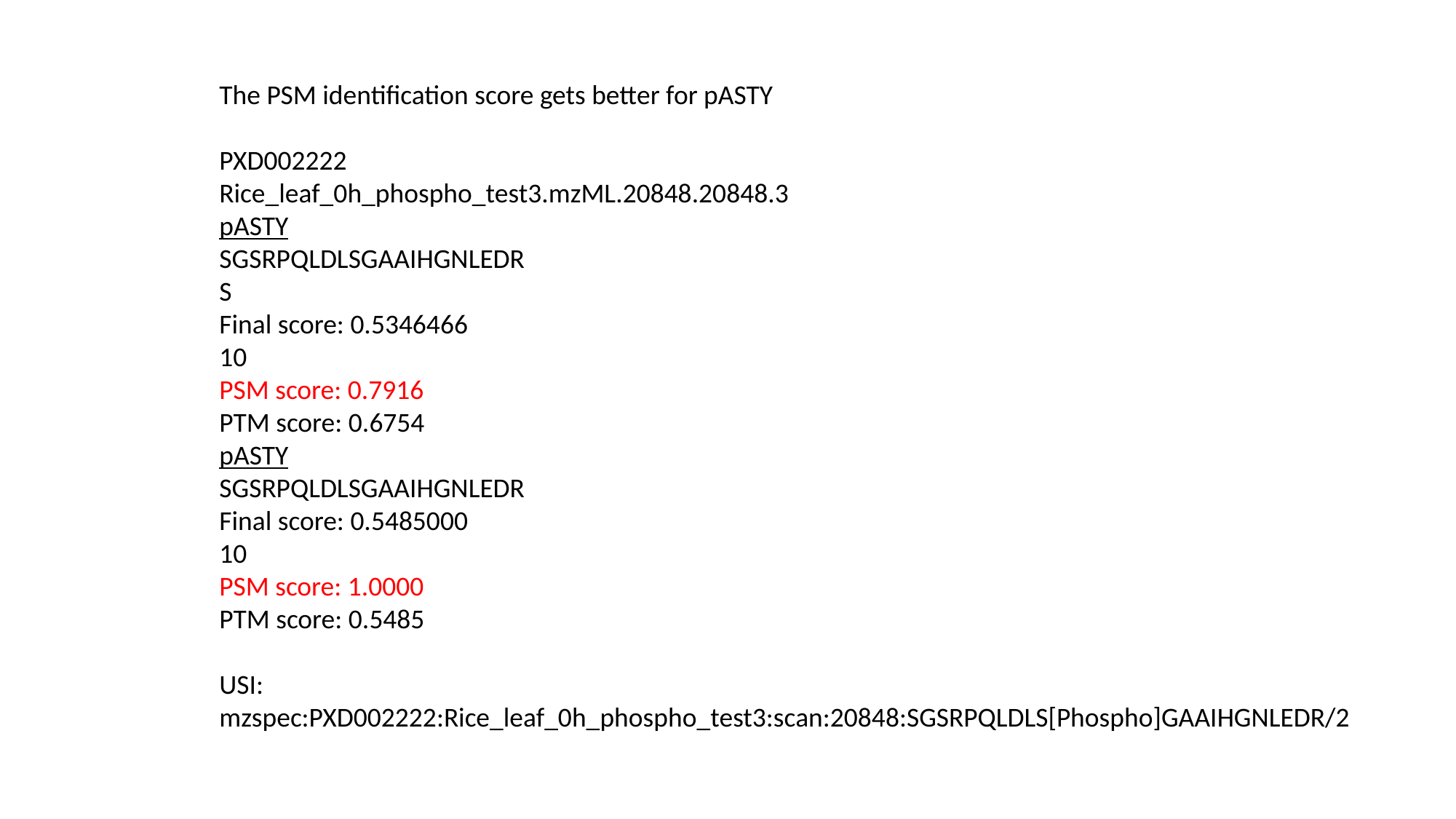

The PSM identification score gets better for pASTY

PXD002222
Rice_leaf_0h_phospho_test3.mzML.20848.20848.3
pASTY
SGSRPQLDLSGAAIHGNLEDR
S
Final score: 0.5346466
10
PSM score: 0.7916
PTM score: 0.6754
pASTY
SGSRPQLDLSGAAIHGNLEDR
Final score: 0.5485000
10
PSM score: 1.0000
PTM score: 0.5485

USI: mzspec:PXD002222:Rice_leaf_0h_phospho_test3:scan:20848:SGSRPQLDLS[Phospho]GAAIHGNLEDR/2